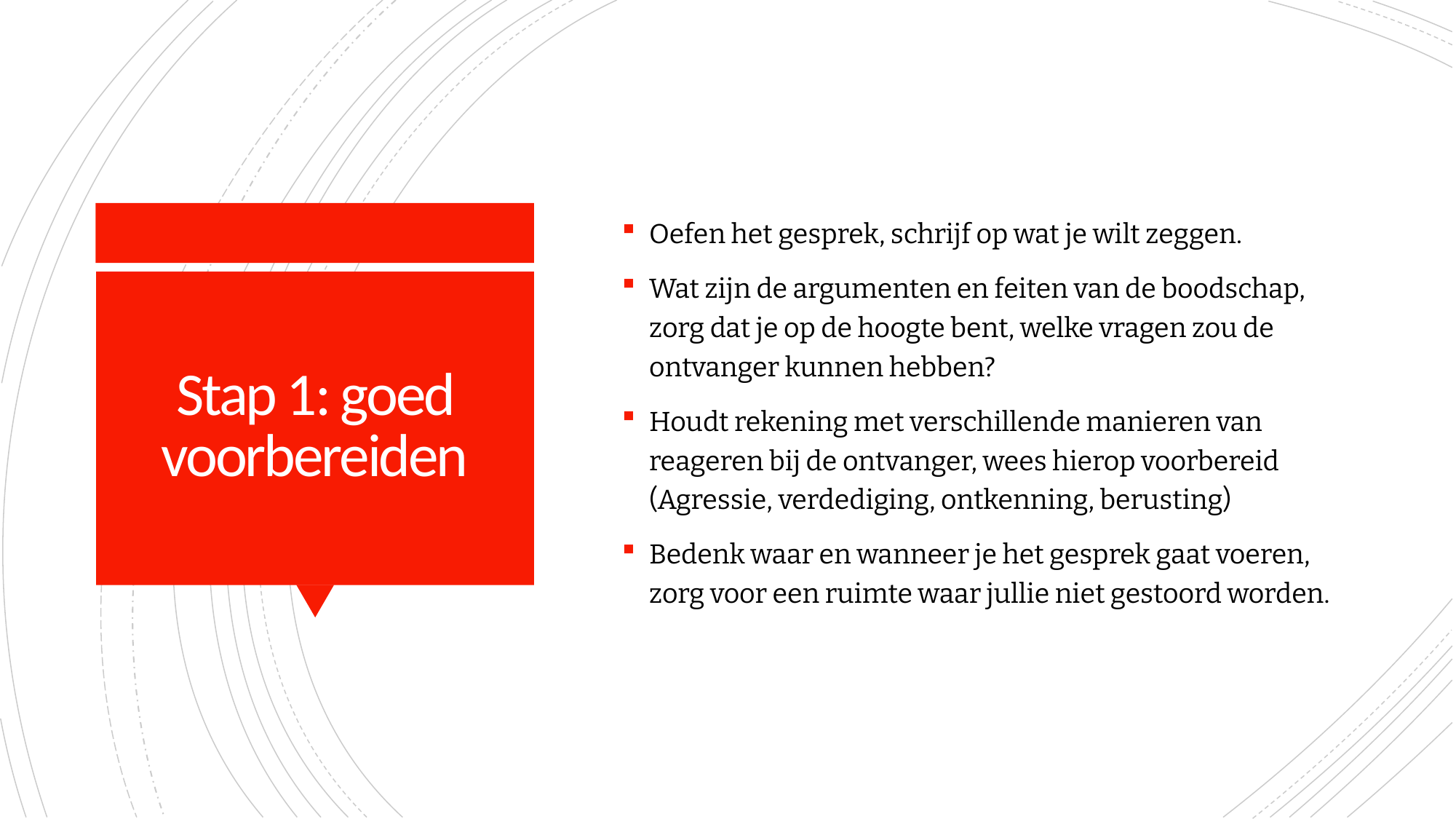

Oefen het gesprek, schrijf op wat je wilt zeggen.
Wat zijn de argumenten en feiten van de boodschap, zorg dat je op de hoogte bent, welke vragen zou de ontvanger kunnen hebben?
Houdt rekening met verschillende manieren van reageren bij de ontvanger, wees hierop voorbereid (Agressie, verdediging, ontkenning, berusting)
Bedenk waar en wanneer je het gesprek gaat voeren, zorg voor een ruimte waar jullie niet gestoord worden.
# Stap 1: goed voorbereiden